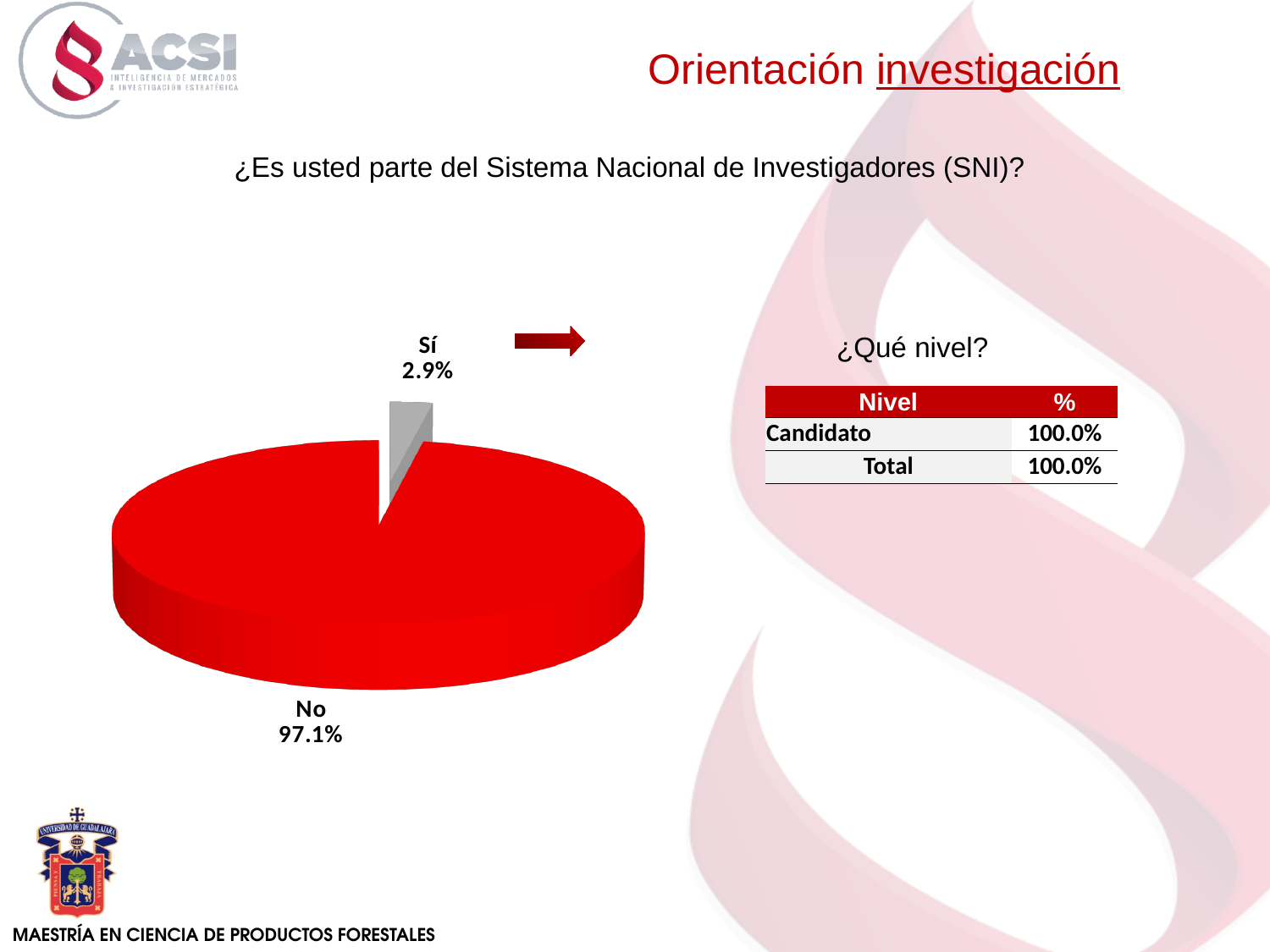

Orientación investigación
¿Es usted parte del Sistema Nacional de Investigadores (SNI)?

[unsupported chart]

¿Qué nivel?
| Nivel | % |
| --- | --- |
| Candidato | 100.0% |
| Total | 100.0% |